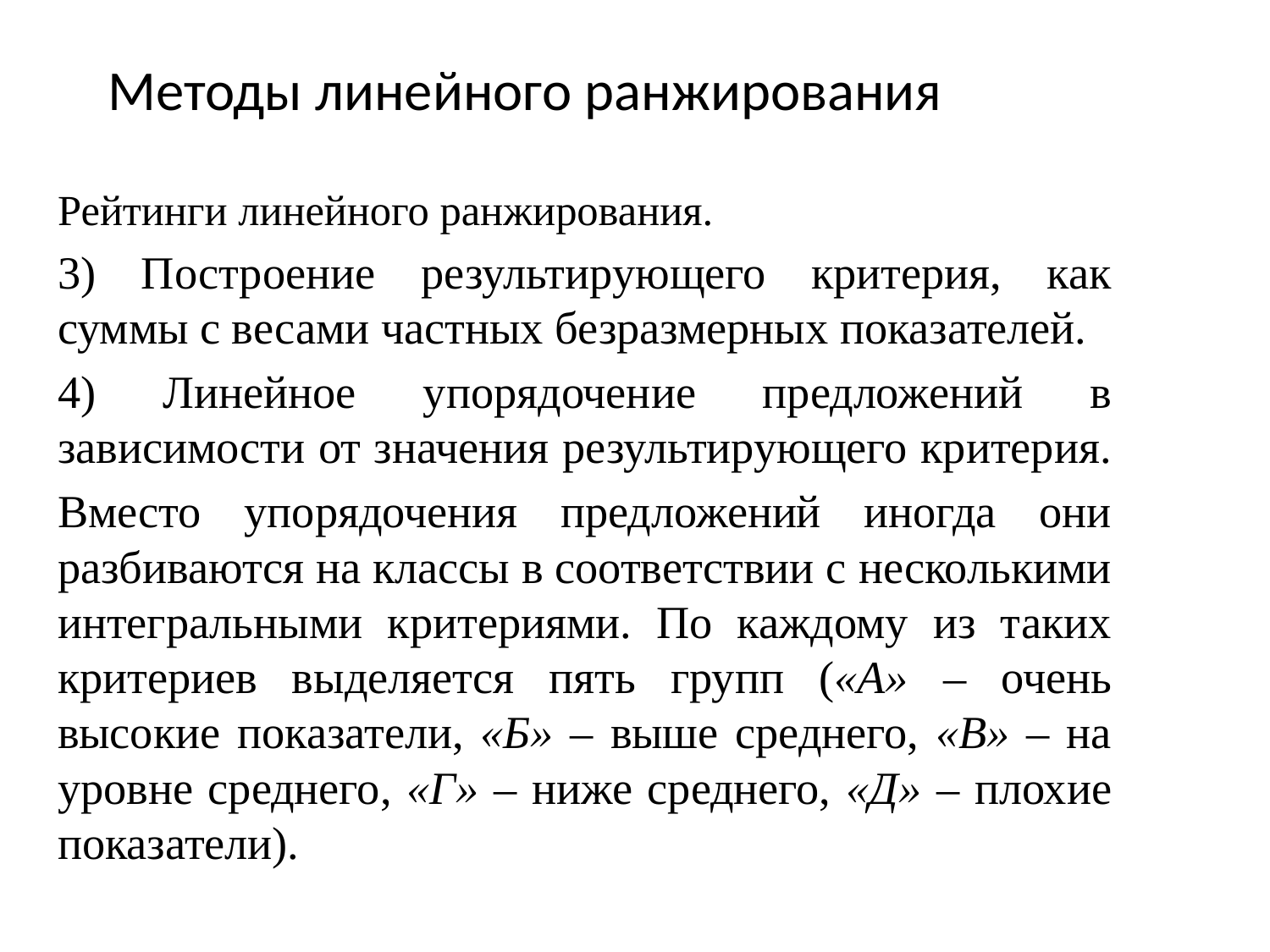

# Методы линейного ранжирования
Рейтинги линейного ранжирования.
3) Построение результирующего критерия, как суммы с весами частных безразмерных показателей.
4) Линейное упорядочение предложений в зависимости от значения результирующего критерия.
Вместо упорядочения предложений иногда они разбиваются на классы в соответствии с несколькими интегральными критериями. По каждому из таких критериев выделяется пять групп («А» – очень высокие показатели, «Б» – выше среднего, «В» – на уровне среднего, «Г» – ниже среднего, «Д» – плохие показатели).